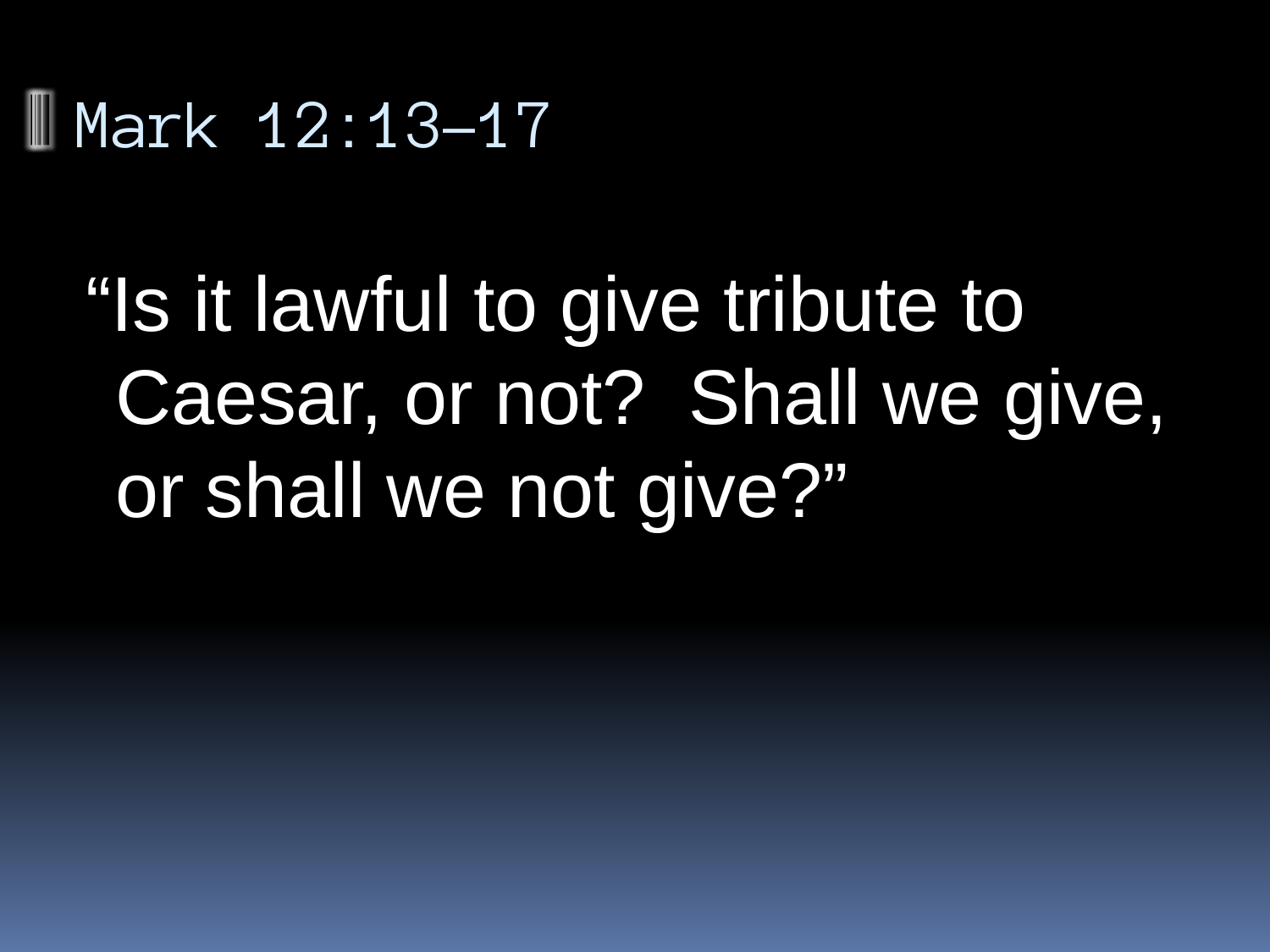

# Mark 12:13-17
“Is it lawful to give tribute to Caesar, or not?  Shall we give, or shall we not give?”